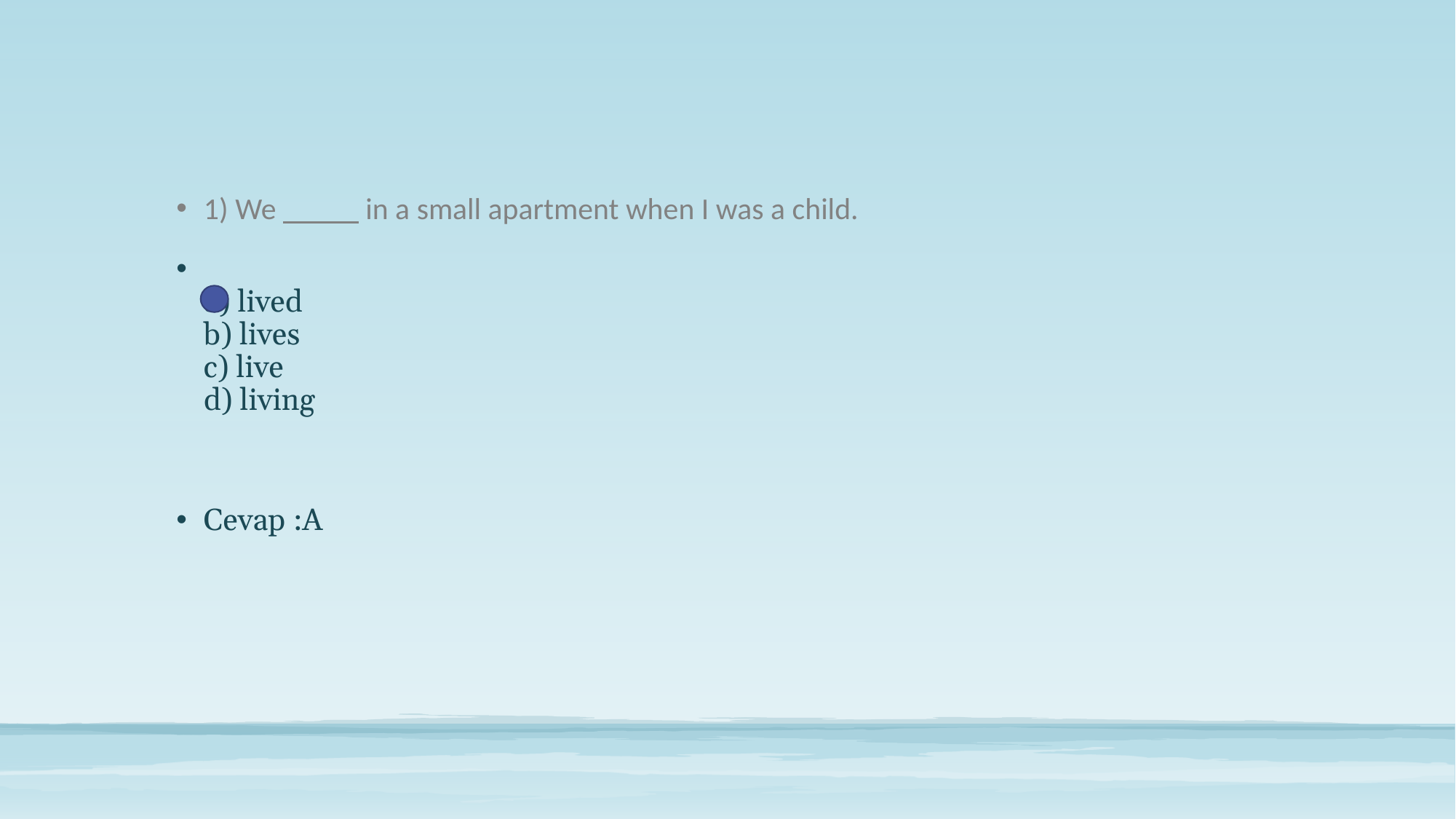

#
1) We _____ in a small apartment when I was a child.
a) lived
b) lives
c) live
d) living

Cevap :A